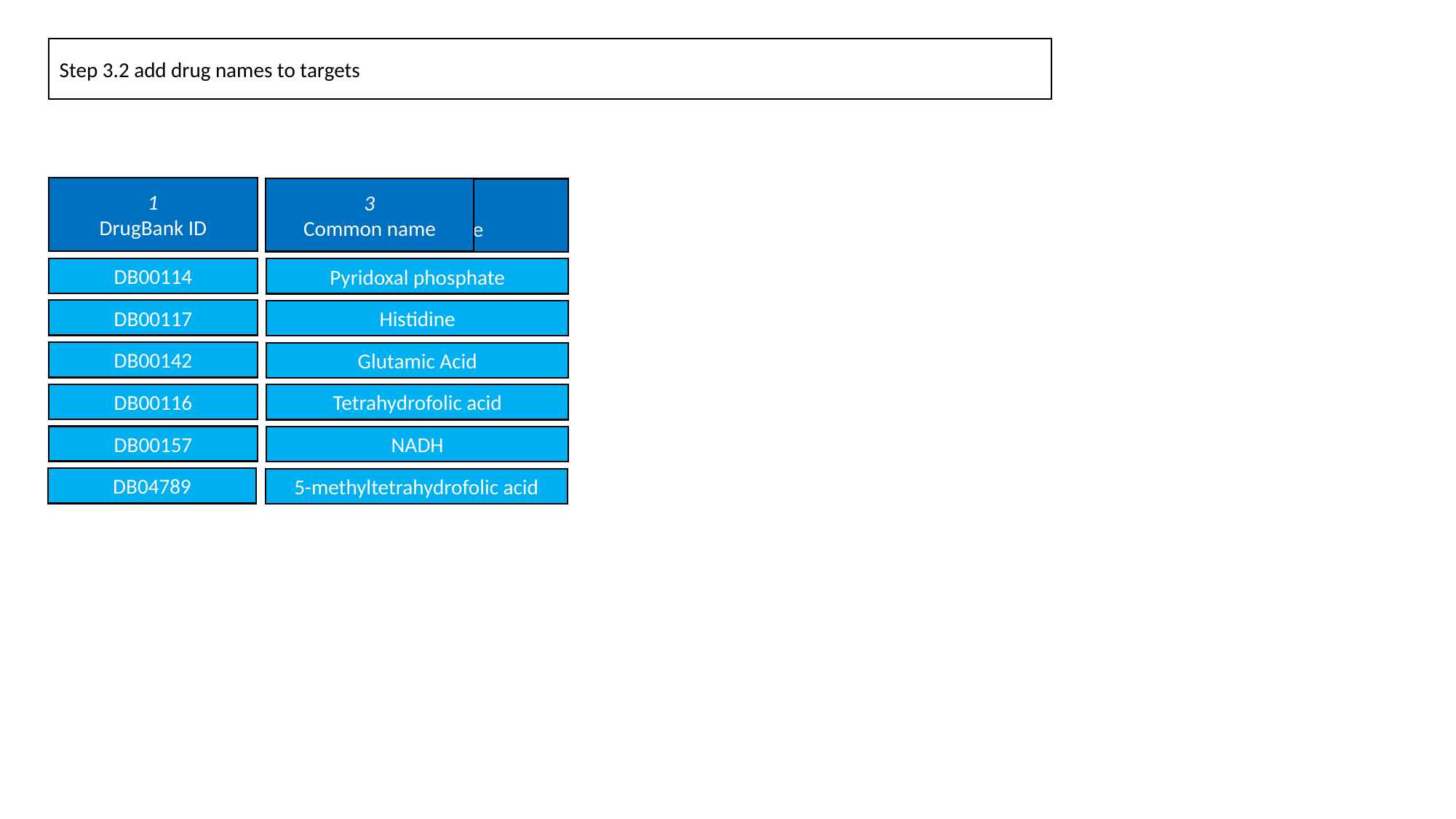

Step 3.2 add drug names to targets
1
DrugBank ID
1
DrugBank ID
3
Common name
DB00114
Pyridoxal phosphate
DB00117
Histidine
DB00142
Glutamic Acid
DB00116
Tetrahydrofolic acid
DB00157
NADH
DB04789
5-methyltetrahydrofolic acid
3
Common name
3
Common name
DB00114
Pyridoxal phosphate
DB00117
Histidine
DB00142
Glutamic Acid
DB00116
Tetrahydrofolic acid
DB00157
NADH
DB04789
5-methyltetrahydrofolic acid